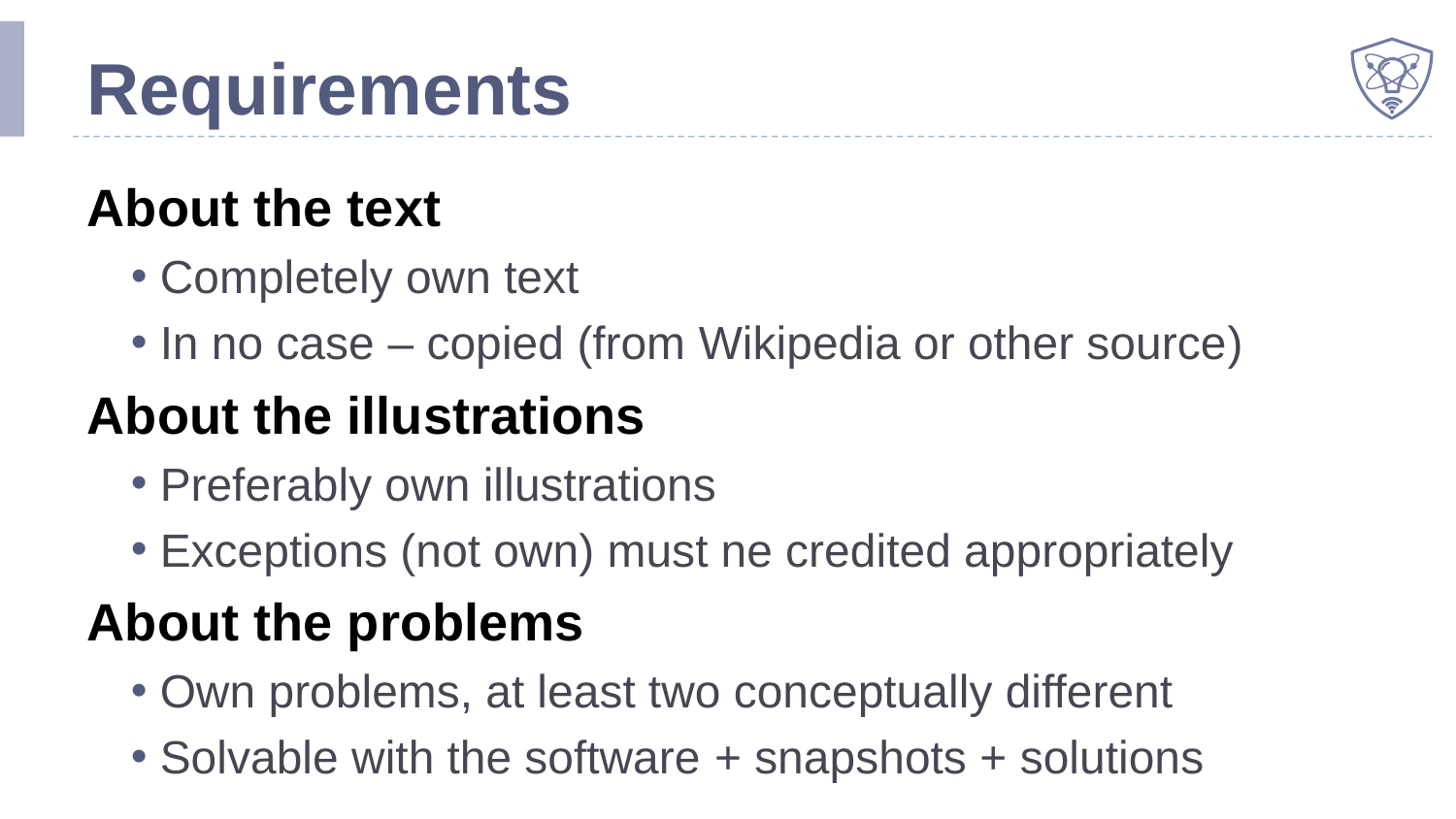

# Requirements
About the text
Completely own text
In no case – copied (from Wikipedia or other source)
About the illustrations
Preferably own illustrations
Exceptions (not own) must ne credited appropriately
About the problems
Own problems, at least two conceptually different
Solvable with the software + snapshots + solutions